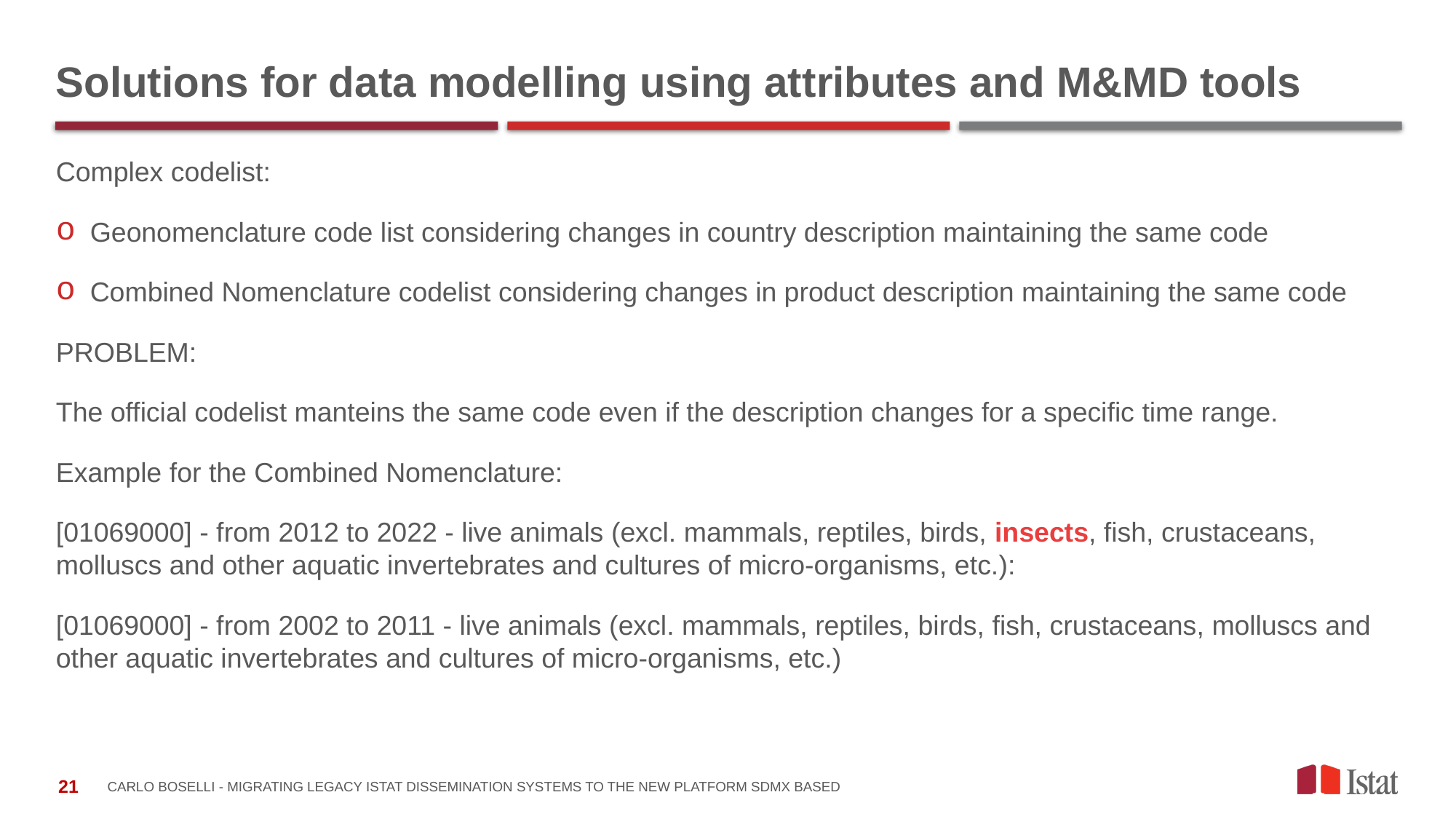

# Solutions for data modelling using attributes and M&MD tools
Complex codelist:
Geonomenclature code list considering changes in country description maintaining the same code
Combined Nomenclature codelist considering changes in product description maintaining the same code
PROBLEM:
The official codelist manteins the same code even if the description changes for a specific time range.
Example for the Combined Nomenclature:
[01069000] - from 2012 to 2022 - live animals (excl. mammals, reptiles, birds, insects, fish, crustaceans, molluscs and other aquatic invertebrates and cultures of micro-organisms, etc.):
[01069000] - from 2002 to 2011 - live animals (excl. mammals, reptiles, birds, fish, crustaceans, molluscs and other aquatic invertebrates and cultures of micro-organisms, etc.)

CARLO BOSELLI - Migrating legacy Istat dissemination systems to the new platform SDMX based
21